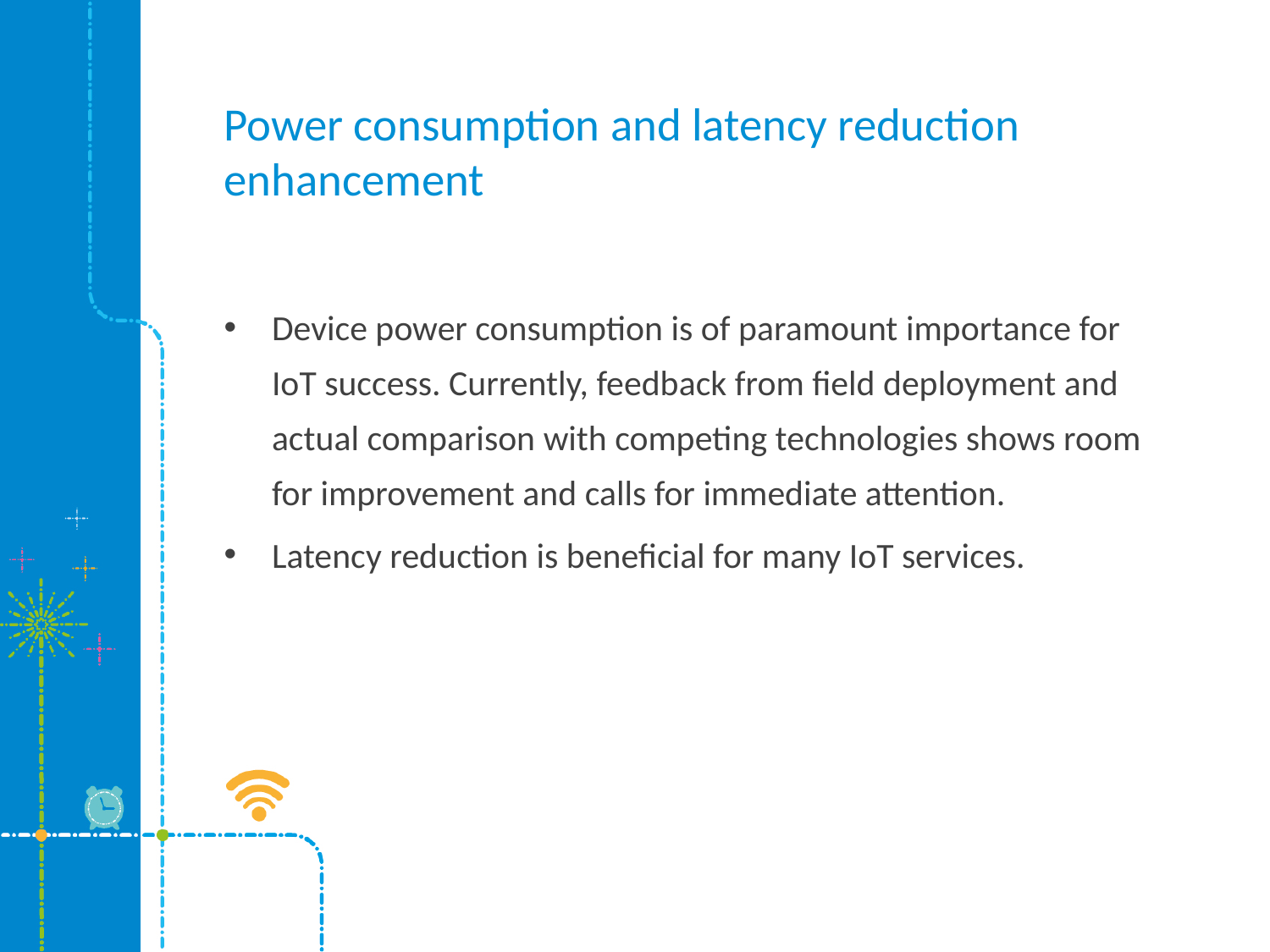

# Power consumption and latency reduction enhancement
Device power consumption is of paramount importance for IoT success. Currently, feedback from field deployment and actual comparison with competing technologies shows room for improvement and calls for immediate attention.
Latency reduction is beneficial for many IoT services.